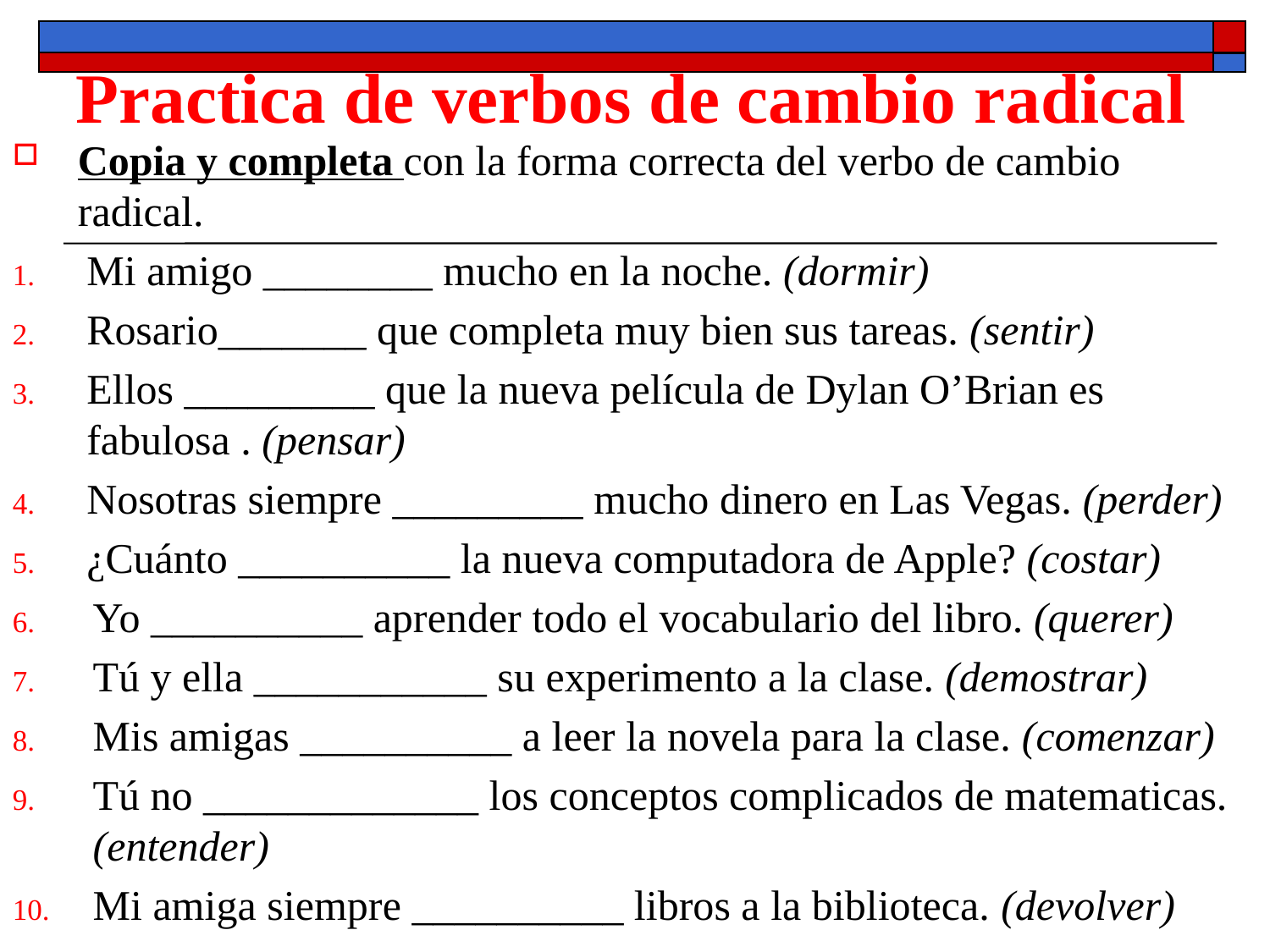

Practica de verbos de cambio radical
Copia y completa con la forma correcta del verbo de cambio radical.
Mi amigo ________ mucho en la noche. (dormir)
Rosario_______ que completa muy bien sus tareas. (sentir)
Ellos _________ que la nueva película de Dylan O’Brian es fabulosa . (pensar)
Nosotras siempre _________ mucho dinero en Las Vegas. (perder)
¿Cuánto __________ la nueva computadora de Apple? (costar)
Yo __________ aprender todo el vocabulario del libro. (querer)
Tú y ella ___________ su experimento a la clase. (demostrar)
Mis amigas __________ a leer la novela para la clase. (comenzar)
Tú no _____________ los conceptos complicados de matematicas. (entender)
Mi amiga siempre __________ libros a la biblioteca. (devolver)